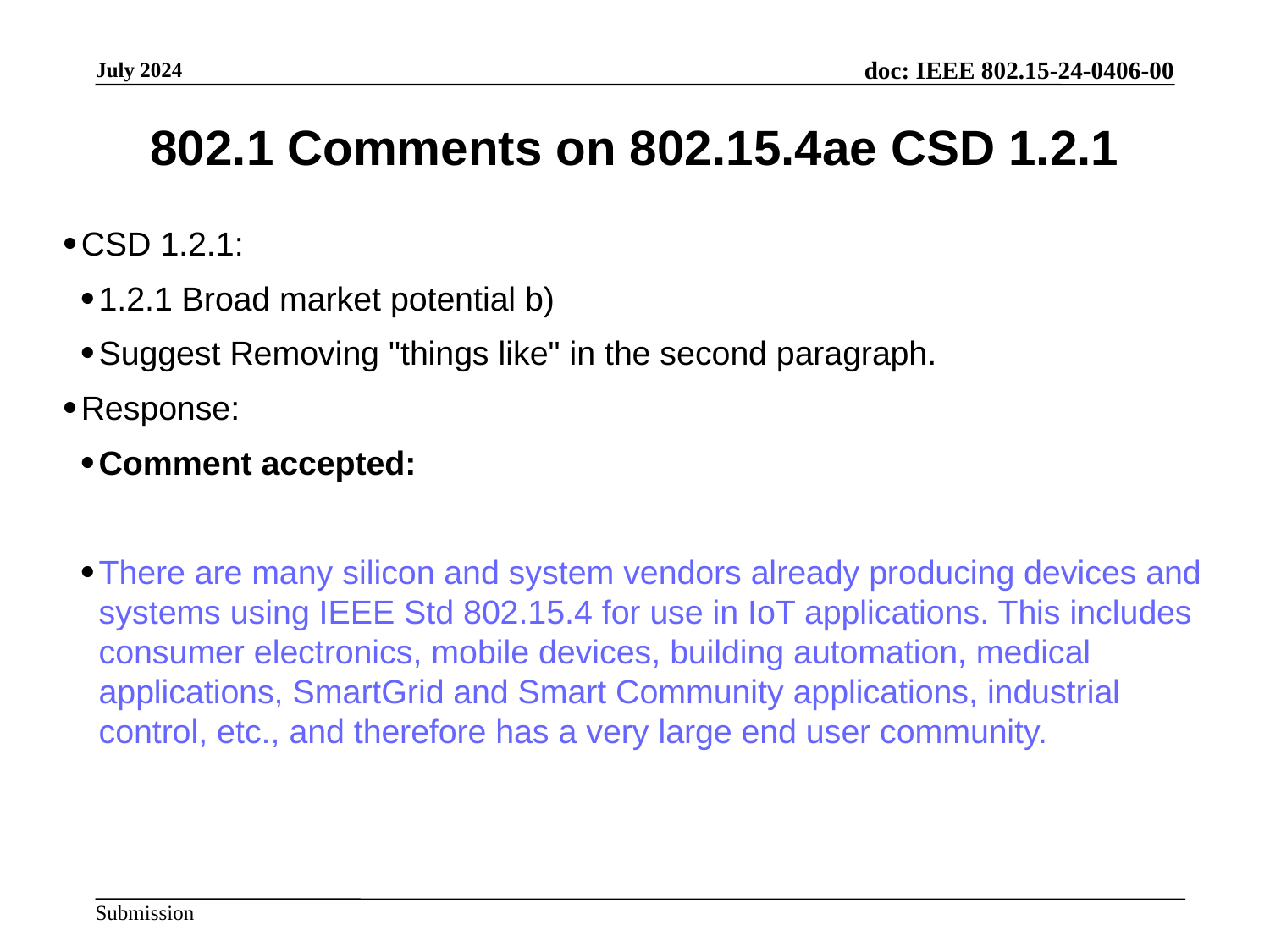

802.1 Comments on 802.15.4ae CSD 1.2.1
CSD 1.2.1:
1.2.1 Broad market potential b)
Suggest Removing "things like" in the second paragraph.
Response:
Comment accepted:

There are many silicon and system vendors already producing devices and systems using IEEE Std 802.15.4 for use in IoT applications. This includes consumer electronics, mobile devices, building automation, medical applications, SmartGrid and Smart Community applications, industrial control, etc., and therefore has a very large end user community.